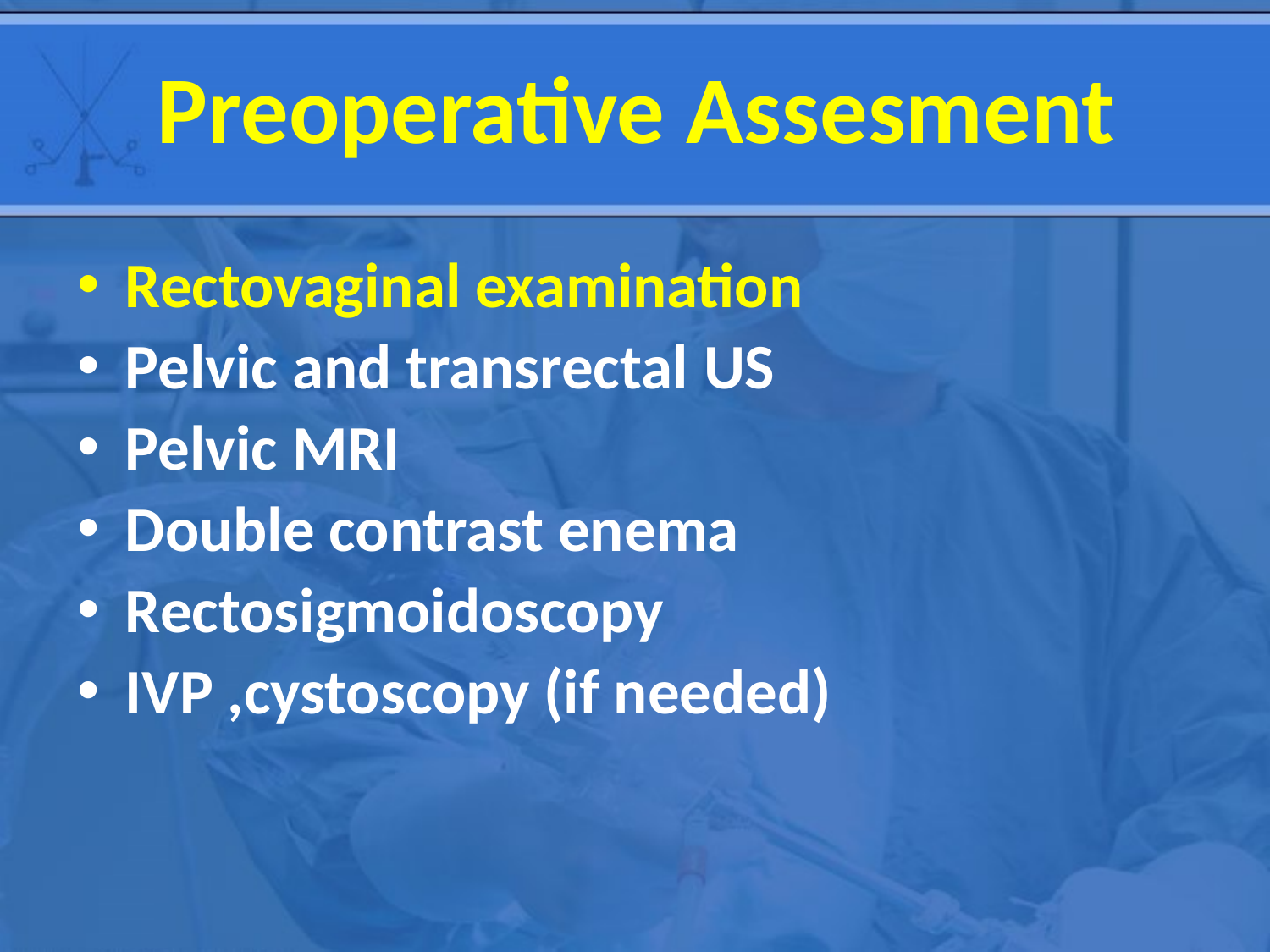

# Preoperative Assesment
Rectovaginal examination
Pelvic and transrectal US
Pelvic MRI
Double contrast enema
Rectosigmoidoscopy
IVP ,cystoscopy (if needed)